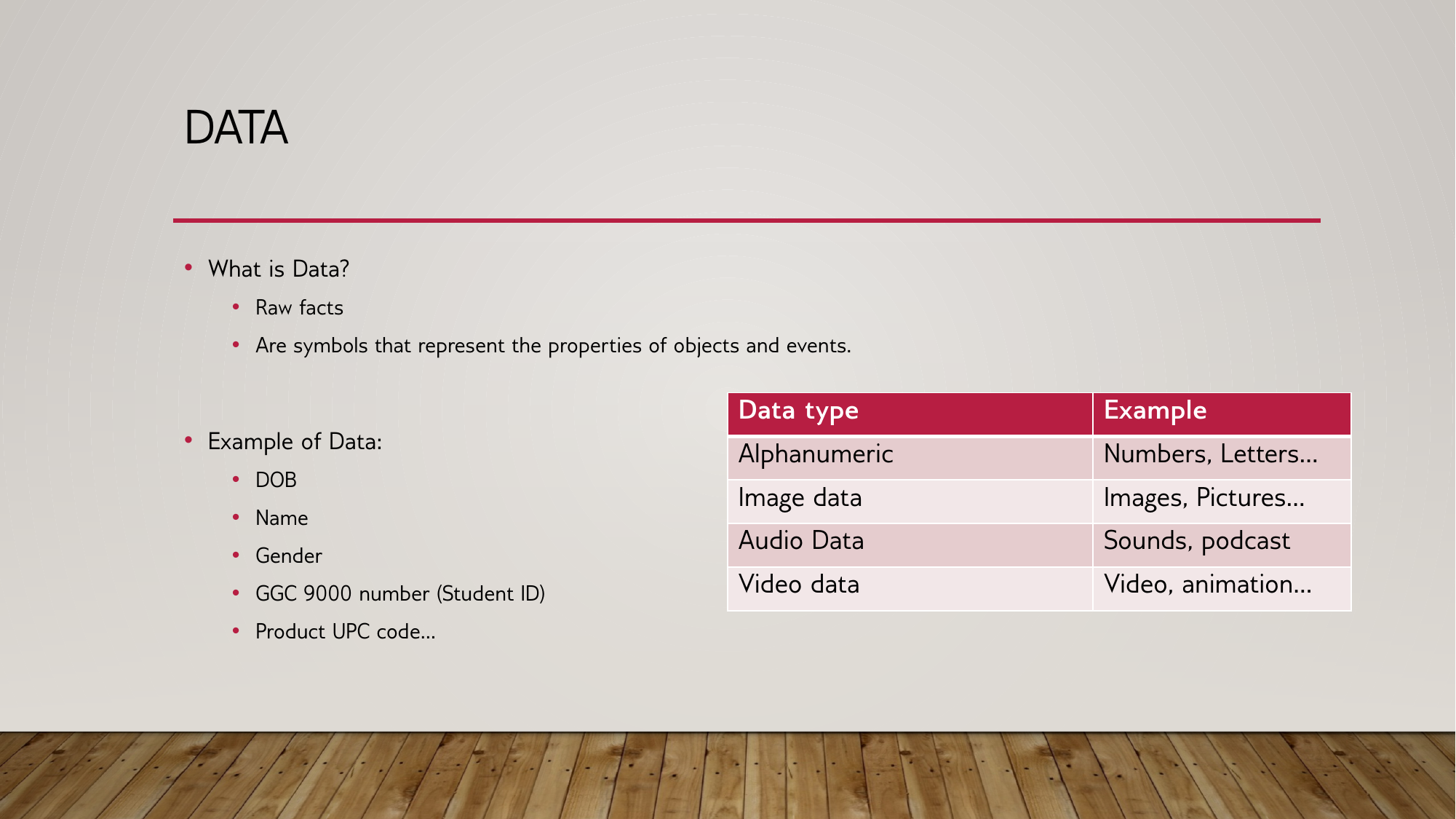

# Data
What is Data?
Raw facts
Are symbols that represent the properties of objects and events.

Example of Data:
DOB
Name
Gender
GGC 9000 number (Student ID)
Product UPC code…

| Data type | Example |
| --- | --- |
| Alphanumeric | Numbers, Letters… |
| Image data | Images, Pictures… |
| Audio Data | Sounds, podcast |
| Video data | Video, animation… |